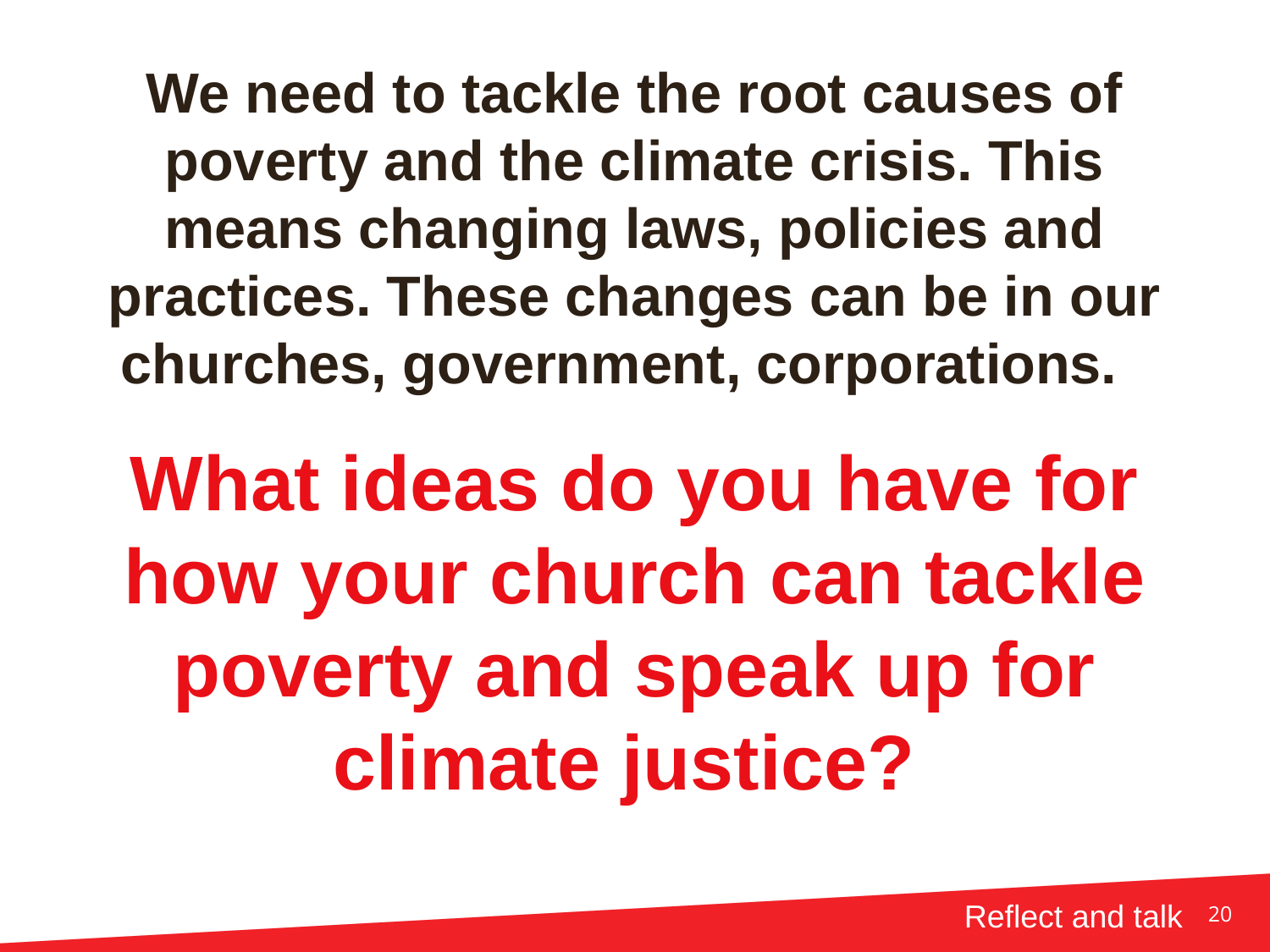

# We need to tackle the root causes of poverty and the climate crisis. This means changing laws, policies and practices. These changes can be in our churches, government, corporations.     What ideas do you have for how your church can tackle poverty and speak up for climate justice?
20
Reflect and talk